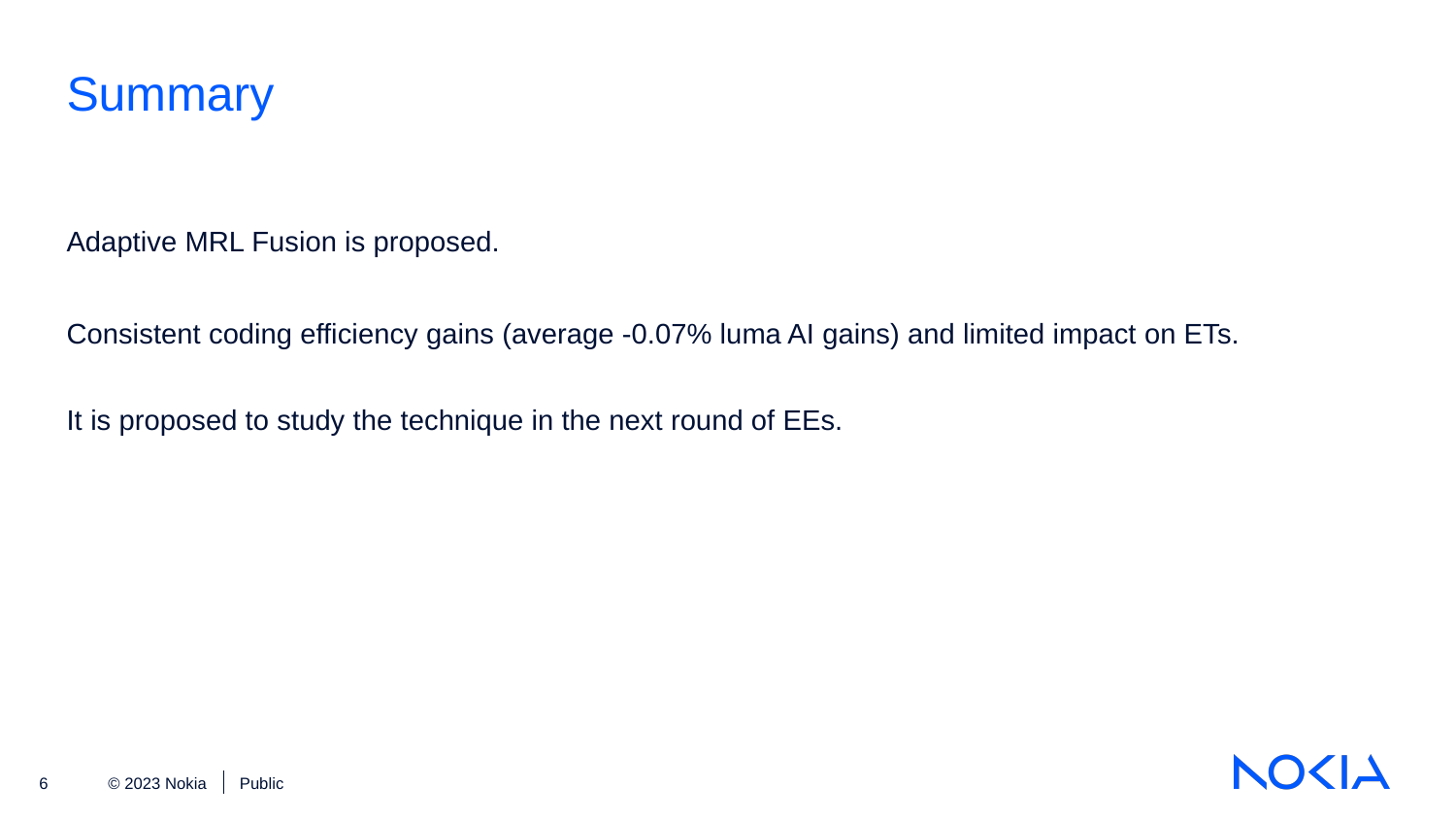

Summary

Adaptive MRL Fusion is proposed.

Consistent coding efficiency gains (average -0.07% luma AI gains) and limited impact on ETs.

It is proposed to study the technique in the next round of EEs.
Public